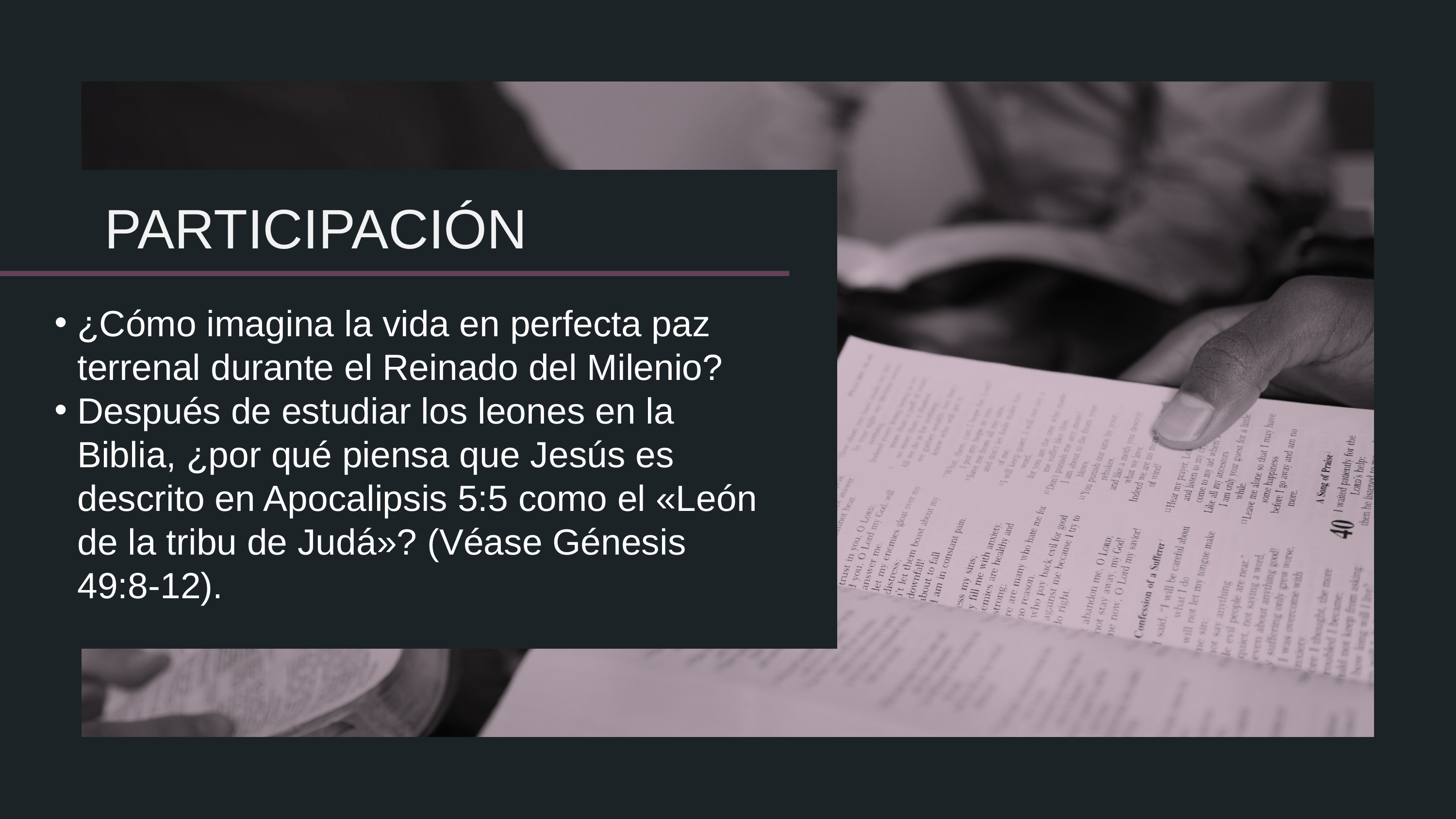

¿Cómo imagina la vida en perfecta paz terrenal durante el Reinado del Milenio?
Después de estudiar los leones en la Biblia, ¿por qué piensa que Jesús es descrito en Apocalipsis 5:5 como el «León de la tribu de Judá»? (Véase Génesis 49:8-12).